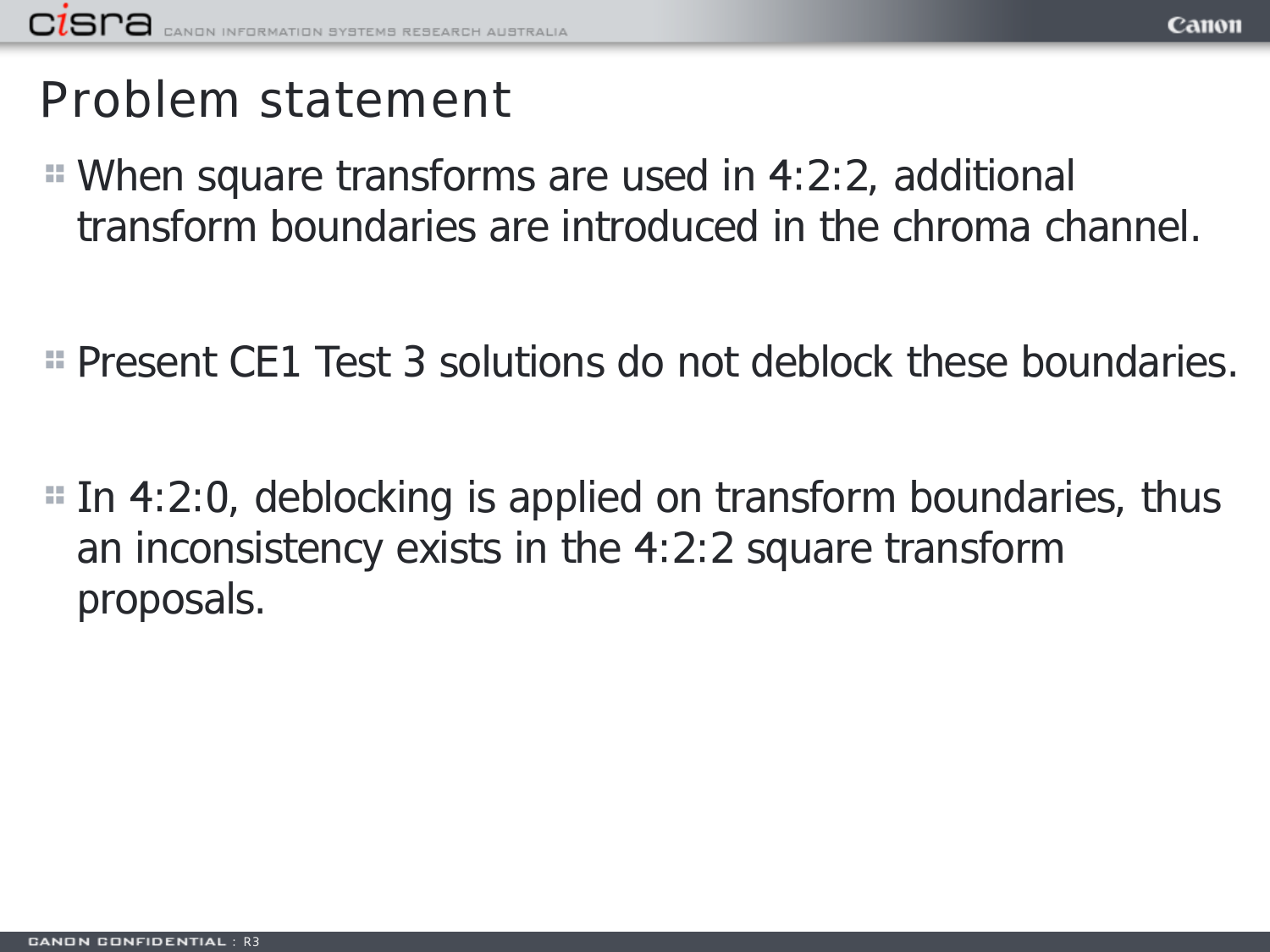

# Problem statement
When square transforms are used in 4:2:2, additional transform boundaries are introduced in the chroma channel.

Present CE1 Test 3 solutions do not deblock these boundaries.

In 4:2:0, deblocking is applied on transform boundaries, thus an inconsistency exists in the 4:2:2 square transform proposals.